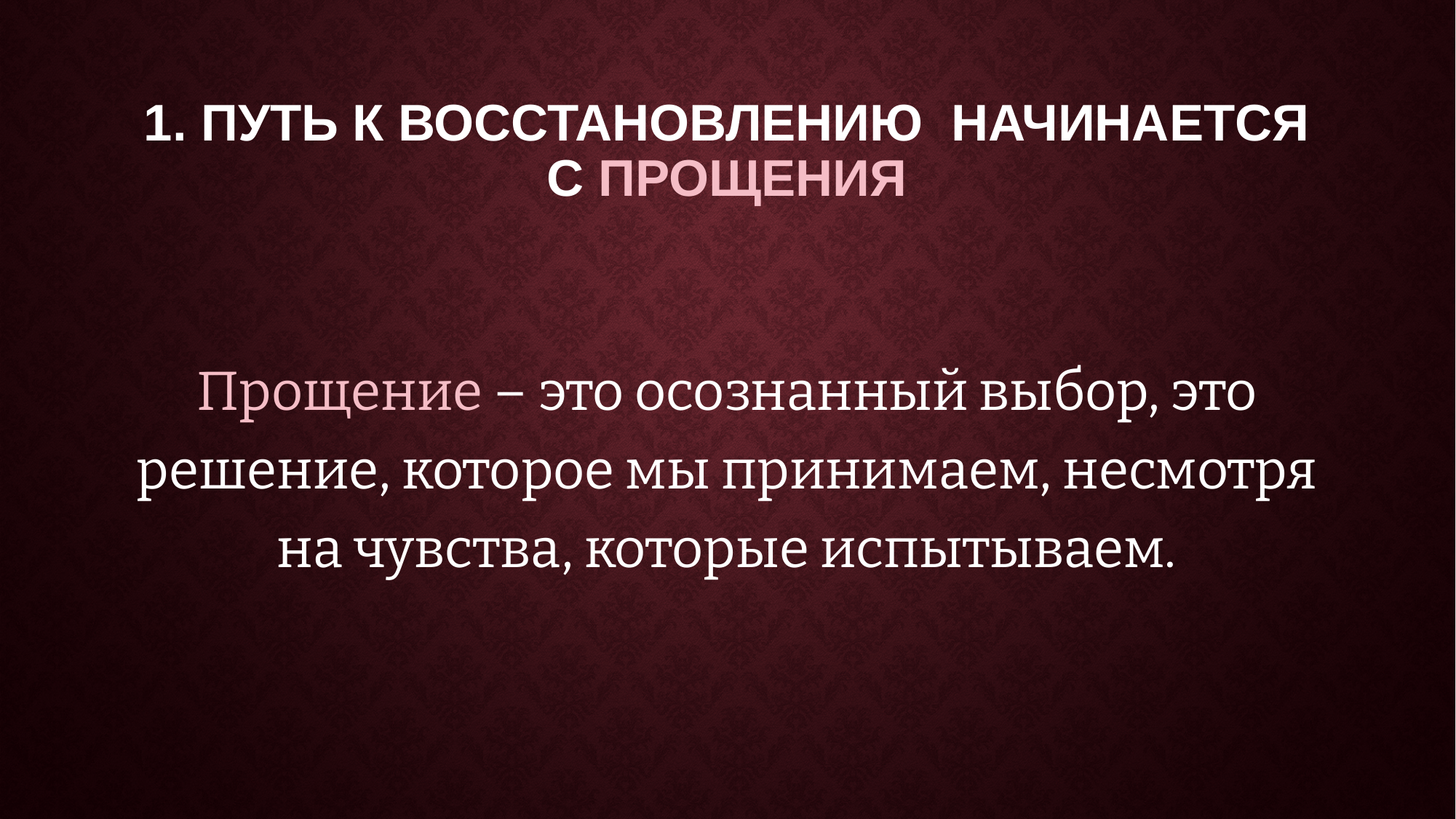

# 1. Путь к восстановлению  начинается с прощения
Прощение – это осознанный выбор, это решение, которое мы принимаем, несмотря на чувства, которые испытываем.